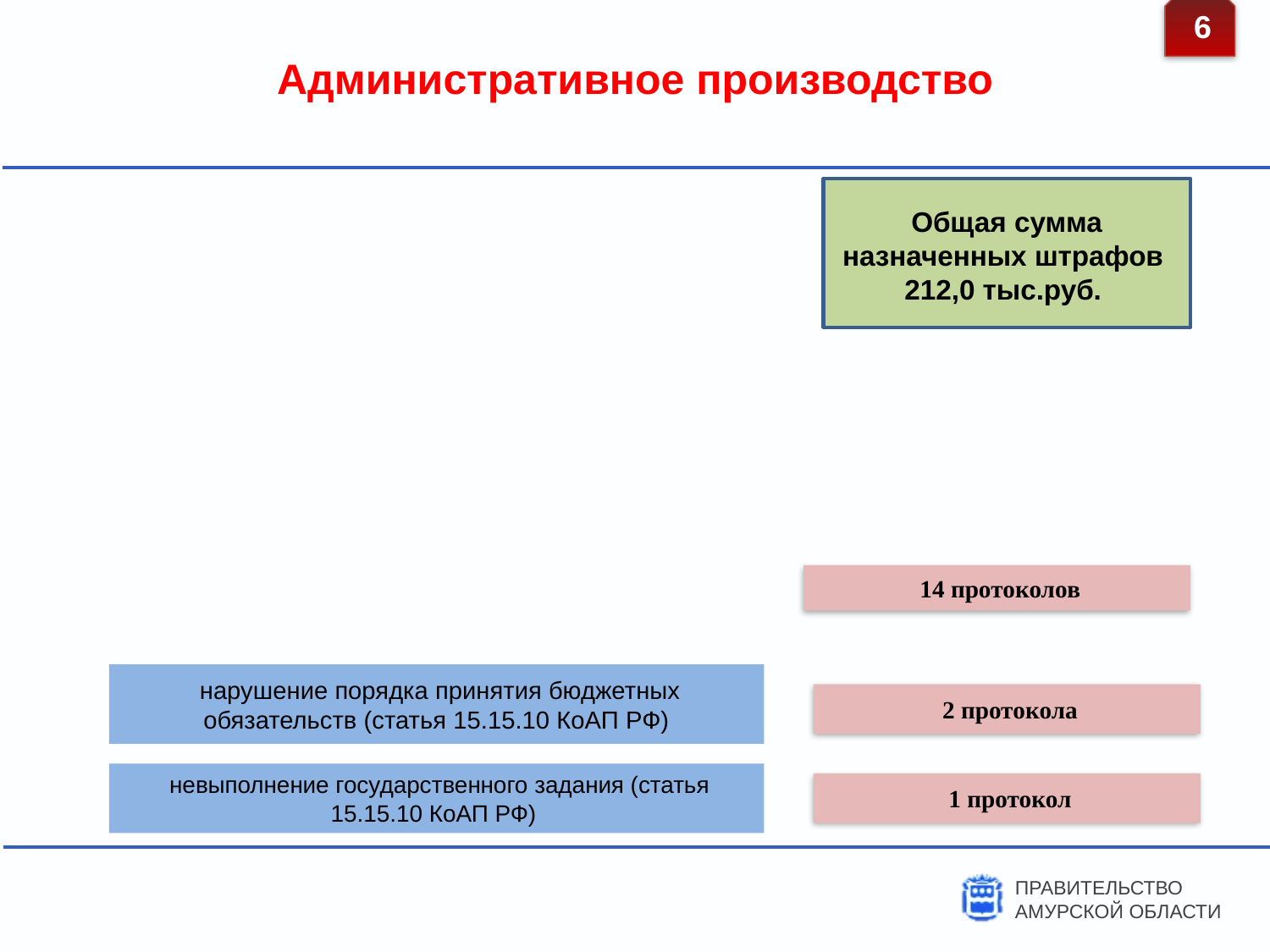

6
# Административное производство
Установлены следующие виды административных правонарушений

 нецелевое использование бюджетных средств (статья 15.14 КоАП РФ)
 13 протоколов
 грубое нарушение требований к бухгалтерскому учету, в том числе к бухгалтерской (финансовой) отчетности  (ч. 1 статьи 15.11 КоАП РФ)
 11 протоколов
нарушения законодательства РФ о контрактной системе в сфере закупок при планировании закупок (части 1, 2, 4 статьи 7.29.3 КоАП РФ)

Общая сумма назначенных штрафов
212,0 тыс.руб.

 14 протоколов
 нарушение порядка принятия бюджетных обязательств (статья 15.15.10 КоАП РФ)
 2 протокола
 невыполнение государственного задания (статья 15.15.10 КоАП РФ)
 1 протокол